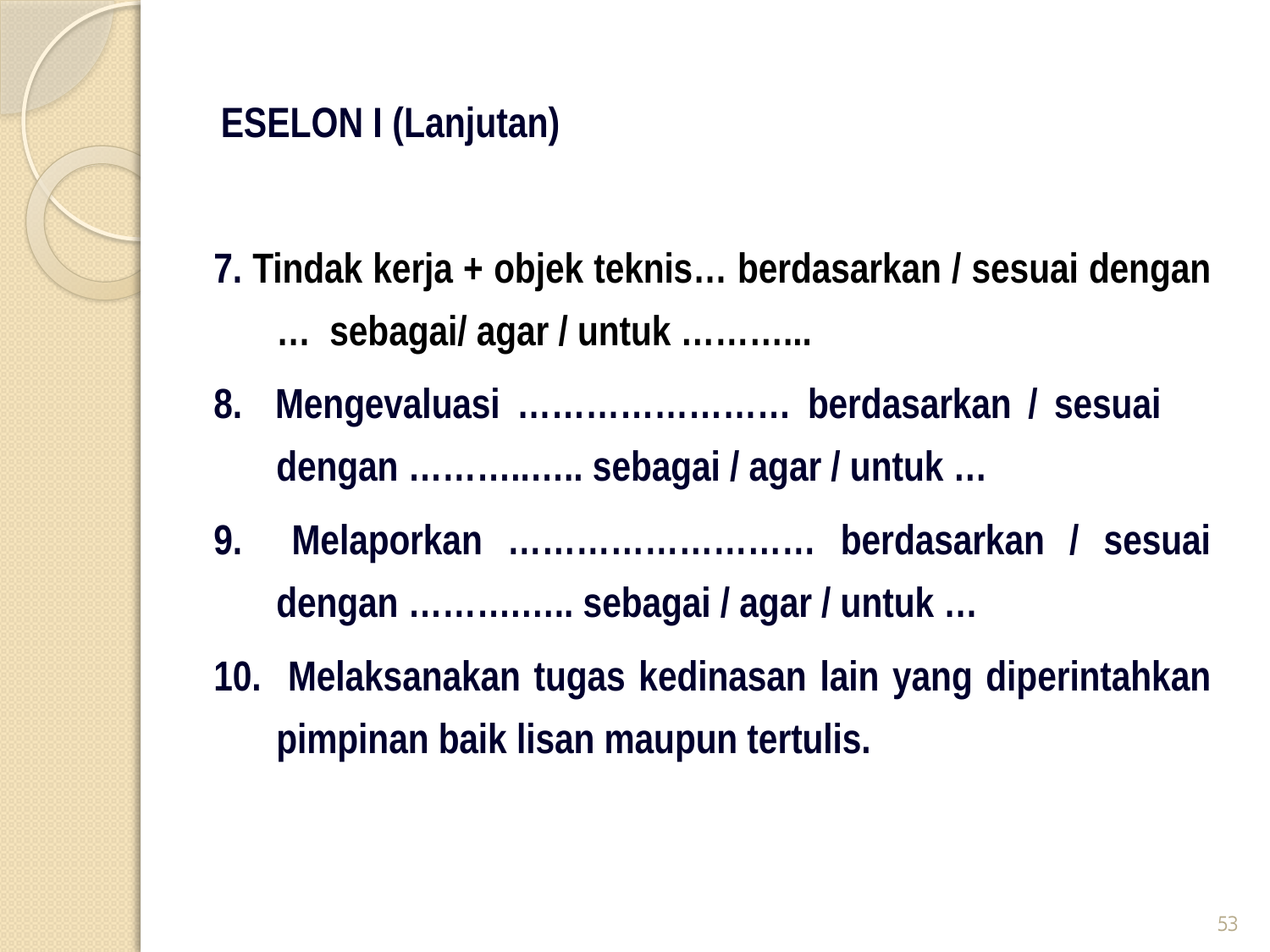

ESELON I (Lanjutan)
7. Tindak kerja + objek teknis… berdasarkan / sesuai dengan …  sebagai/ agar / untuk ………...
8.  Mengevaluasi …………………… berdasarkan / sesuai    dengan ………..….. sebagai / agar / untuk …
9.  Melaporkan ……………………… berdasarkan / sesuai dengan ……….….. sebagai / agar / untuk …
10.  Melaksanakan tugas kedinasan lain yang diperintahkan pimpinan baik lisan maupun tertulis.
53